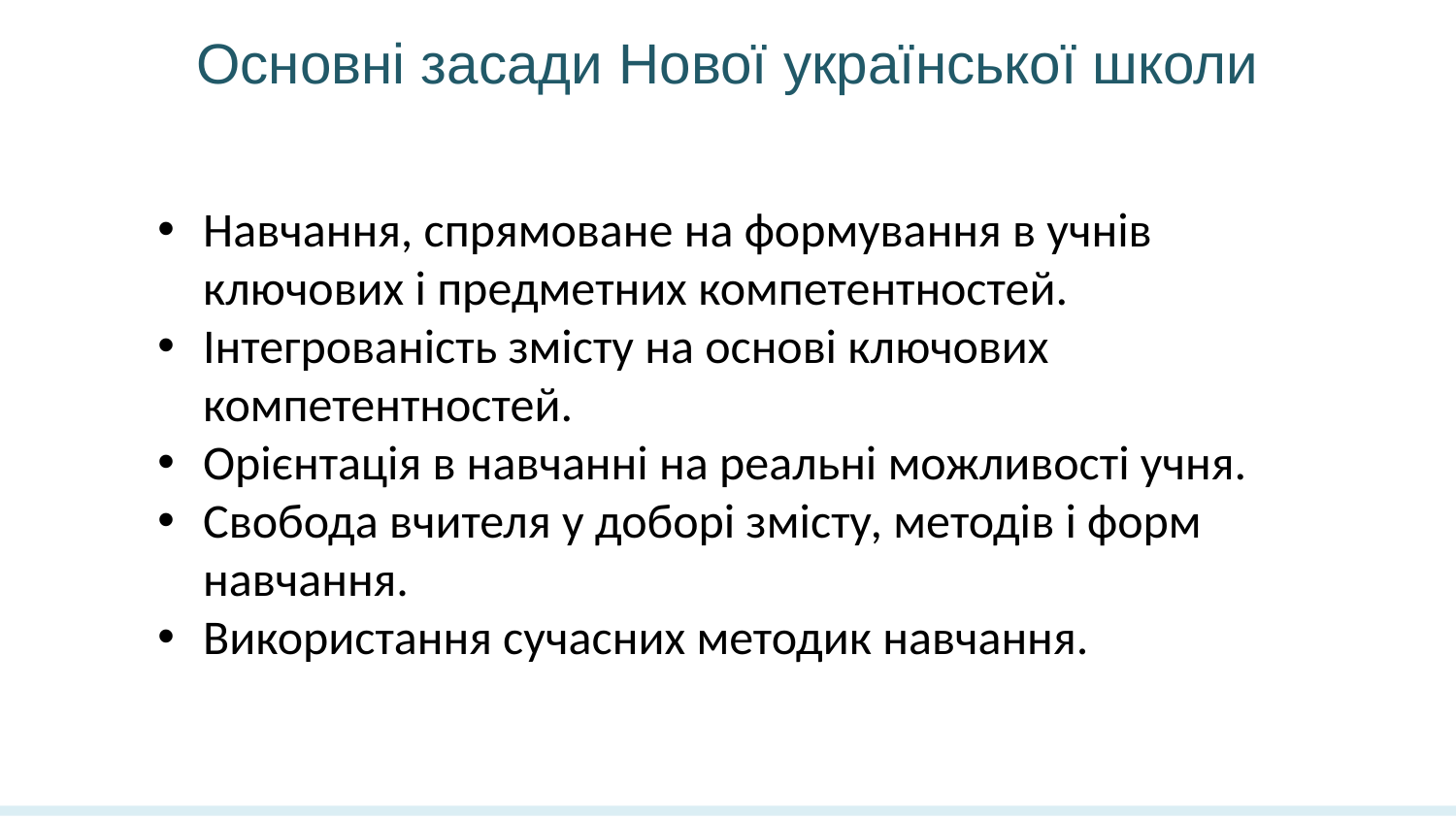

Основні засади Нової української школи
Навчання, спрямоване на формування в учнів ключових і предметних компетентностей.
Інтегрованість змісту на основі ключових компетентностей.
Орієнтація в навчанні на реальні можливості учня.
Свобода вчителя у доборі змісту, методів і форм навчання.
Використання сучасних методик навчання.